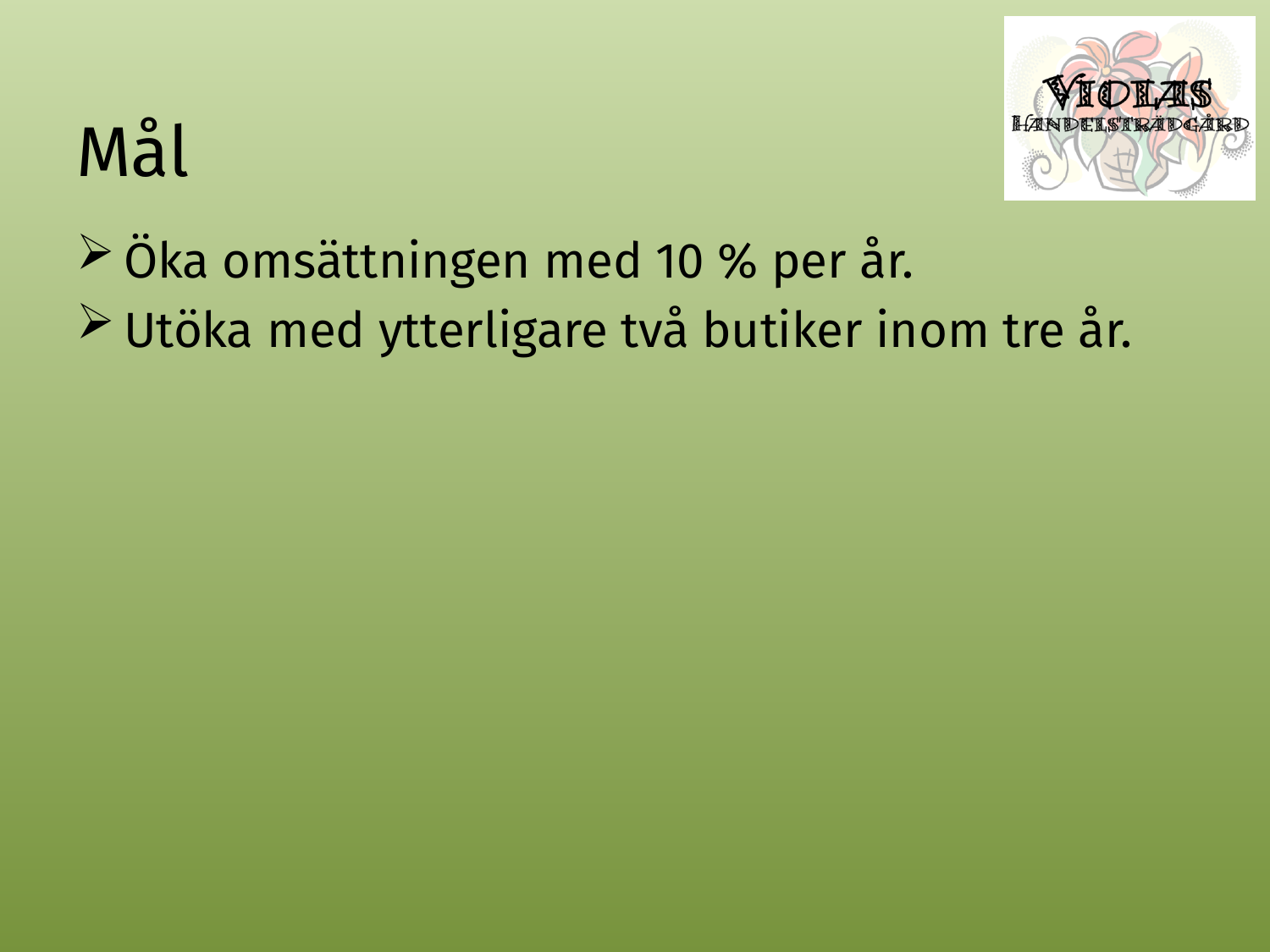

# Mål
Öka omsättningen med 10 % per år.
Utöka med ytterligare två butiker inom tre år.